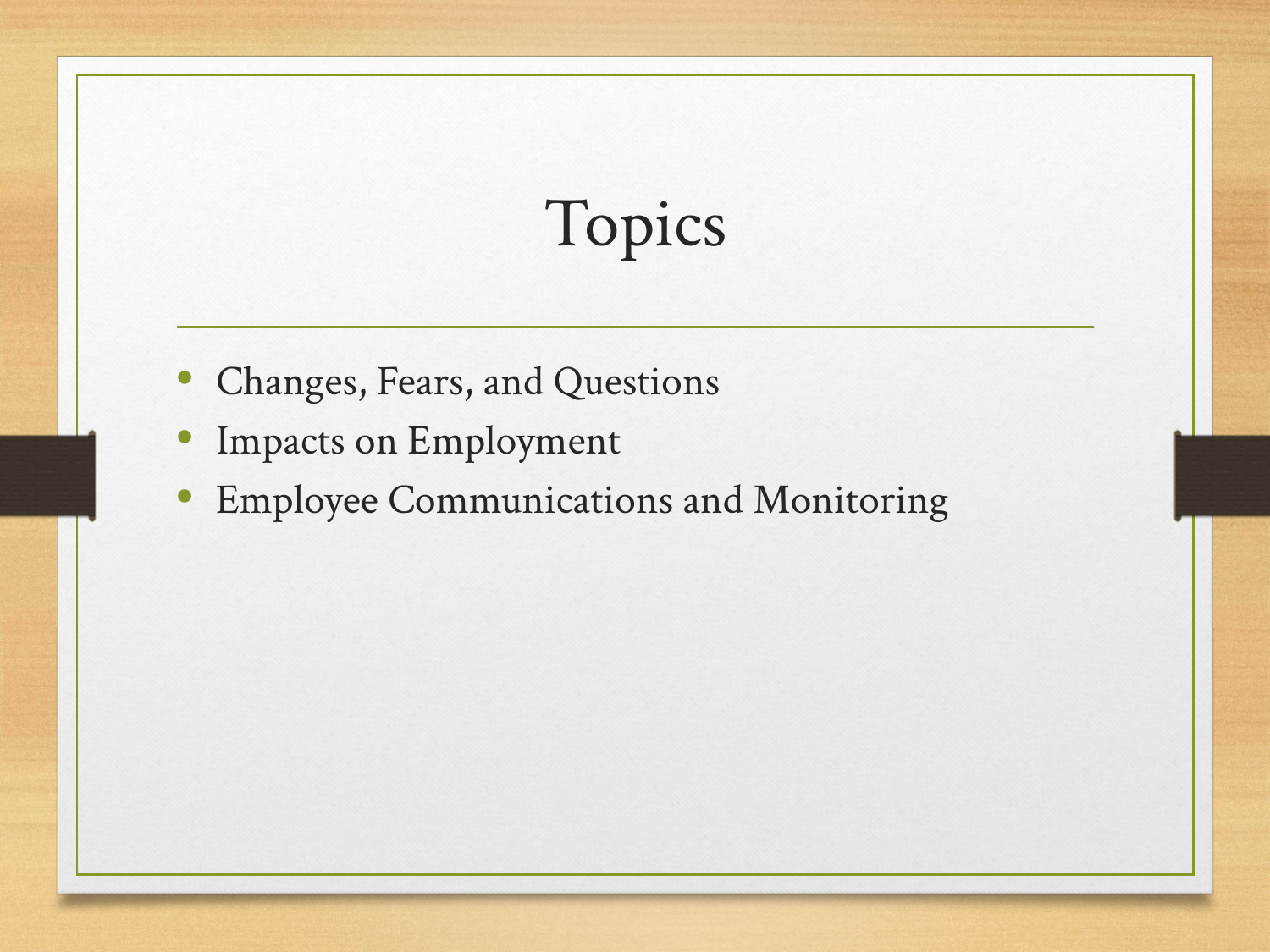

# Topics
Changes, Fears, and Questions
Impacts on Employment
Employee Communications and Monitoring